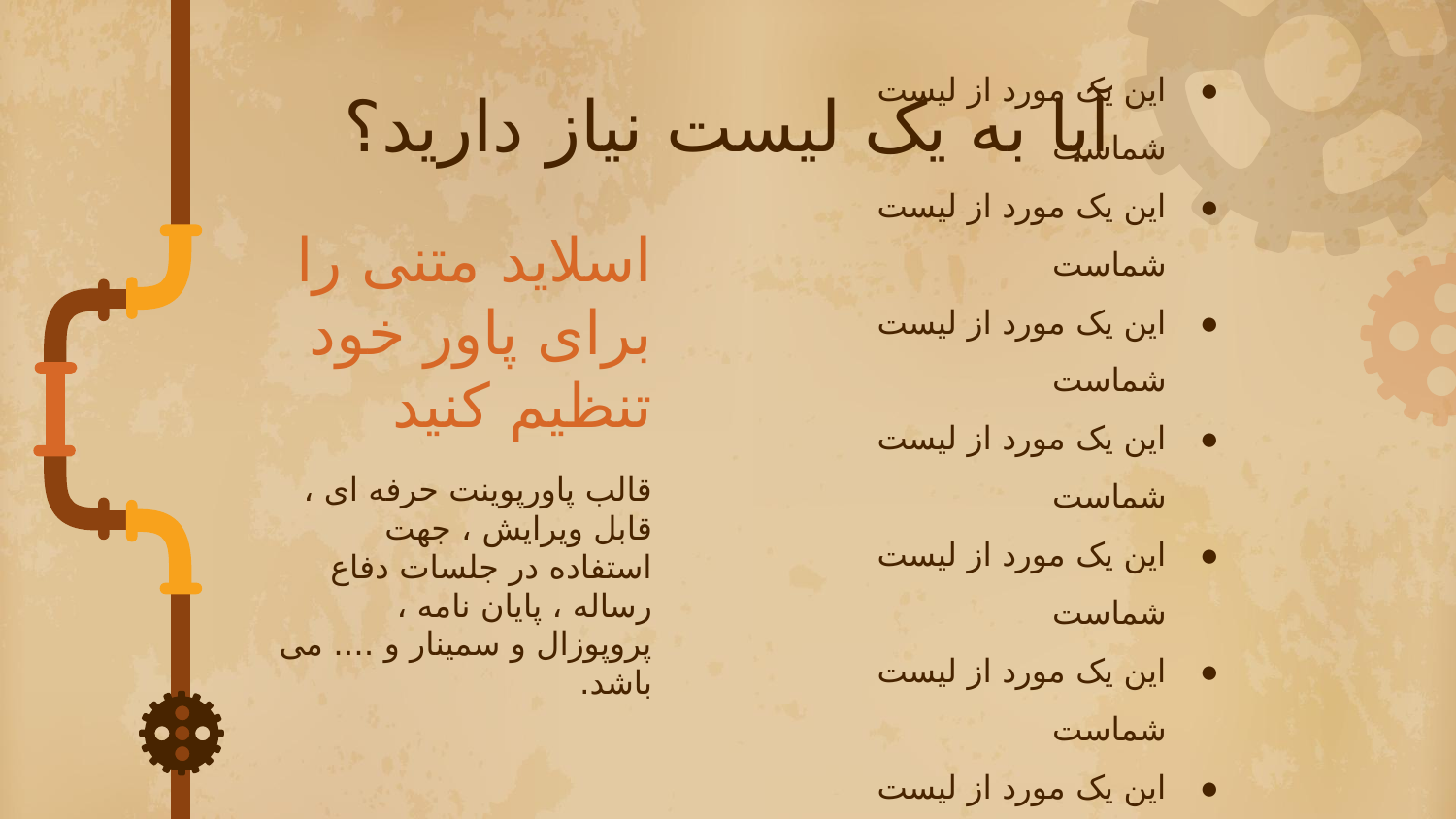

# آیا به یک لیست نیاز دارید؟
این یک مورد از لیست شماست
این یک مورد از لیست شماست
این یک مورد از لیست شماست
این یک مورد از لیست شماست
این یک مورد از لیست شماست
این یک مورد از لیست شماست
این یک مورد از لیست شماست
اسلاید متنی را برای پاور خود تنظیم کنید
قالب پاورپوينت حرفه ای ، قابل ویرایش ، جهت استفاده در جلسات دفاع رساله ، پایان نامه ، پروپوزال و سمینار و .... می باشد.